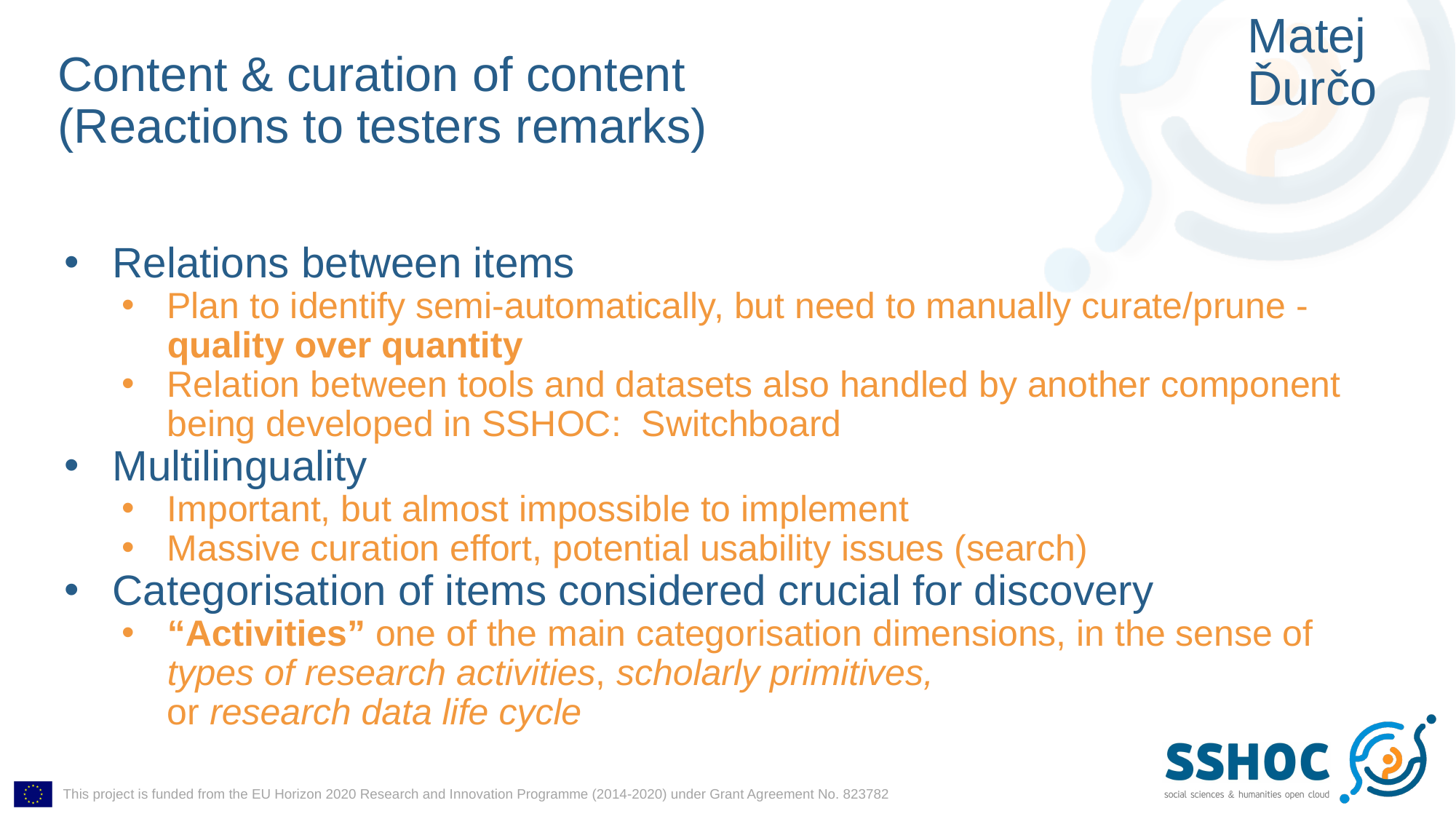

Matej Ďurčo
# Content & curation of content (Reactions to testers remarks)

Relations between items
Plan to identify semi-automatically, but need to manually curate/prune - quality over quantity
Relation between tools and datasets also handled by another component being developed in SSHOC:  Switchboard
Multilinguality
Important, but almost impossible to implement
Massive curation effort, potential usability issues (search)
Categorisation of items considered crucial for discovery
“Activities” one of the main categorisation dimensions, in the sense of types of research activities, scholarly primitives,
or research data life cycle